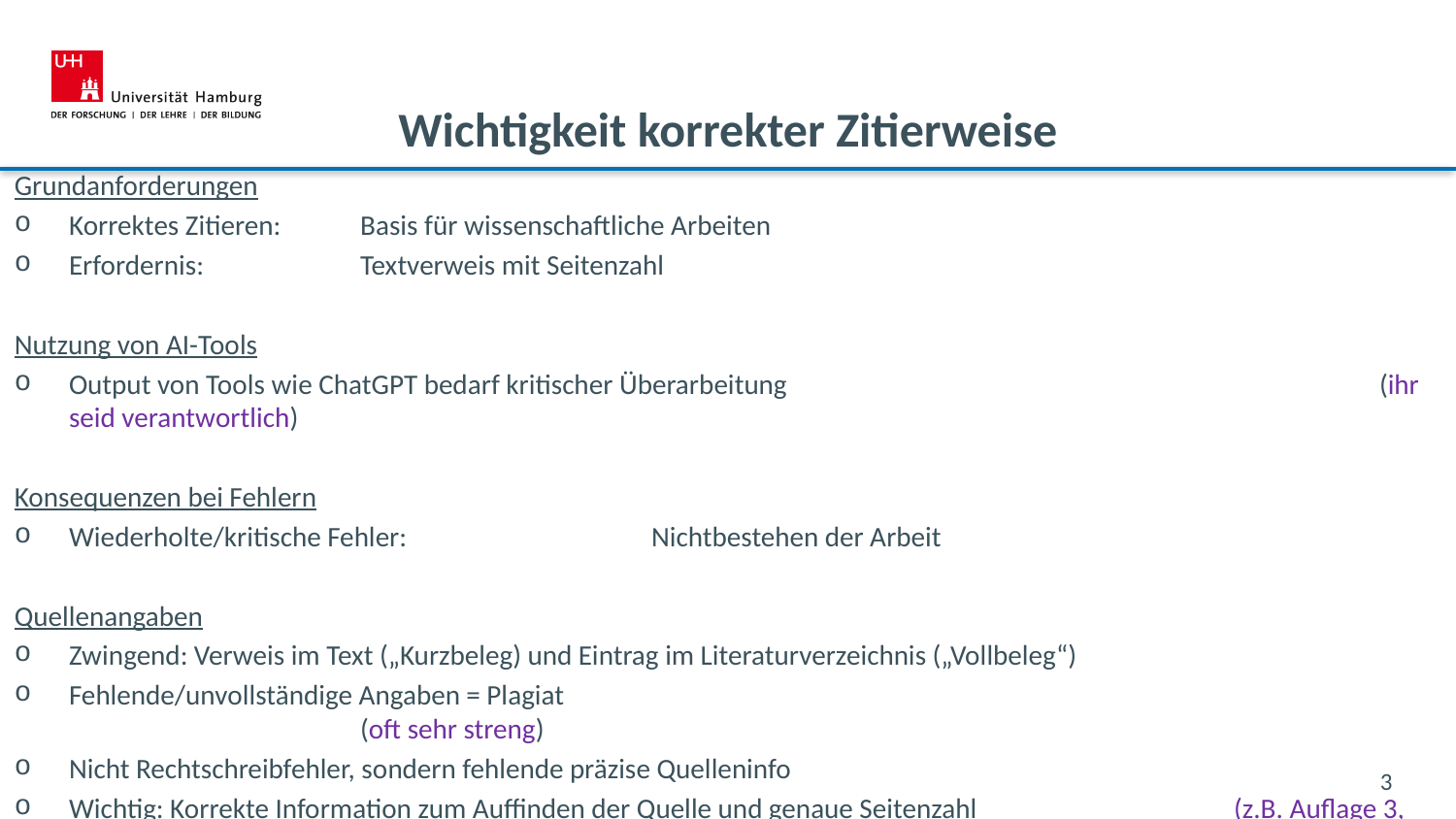

# Wichtigkeit korrekter Zitierweise
Grundanforderungen
Korrektes Zitieren: 	Basis für wissenschaftliche Arbeiten
Erfordernis: 		Textverweis mit Seitenzahl

Nutzung von AI-Tools
Output von Tools wie ChatGPT bedarf kritischer Überarbeitung					(ihr seid verantwortlich)

Konsequenzen bei Fehlern
Wiederholte/kritische Fehler: 		Nichtbestehen der Arbeit

Quellenangaben
Zwingend: Verweis im Text („Kurzbeleg) und Eintrag im Literaturverzeichnis („Vollbeleg“)
Fehlende/unvollständige Angaben = Plagiat								(oft sehr streng)
Nicht Rechtschreibfehler, sondern fehlende präzise Quelleninfo
Wichtig: Korrekte Information zum Auffinden der Quelle und genaue Seitenzahl		(z.B. Auflage 3, S.71-89)
3